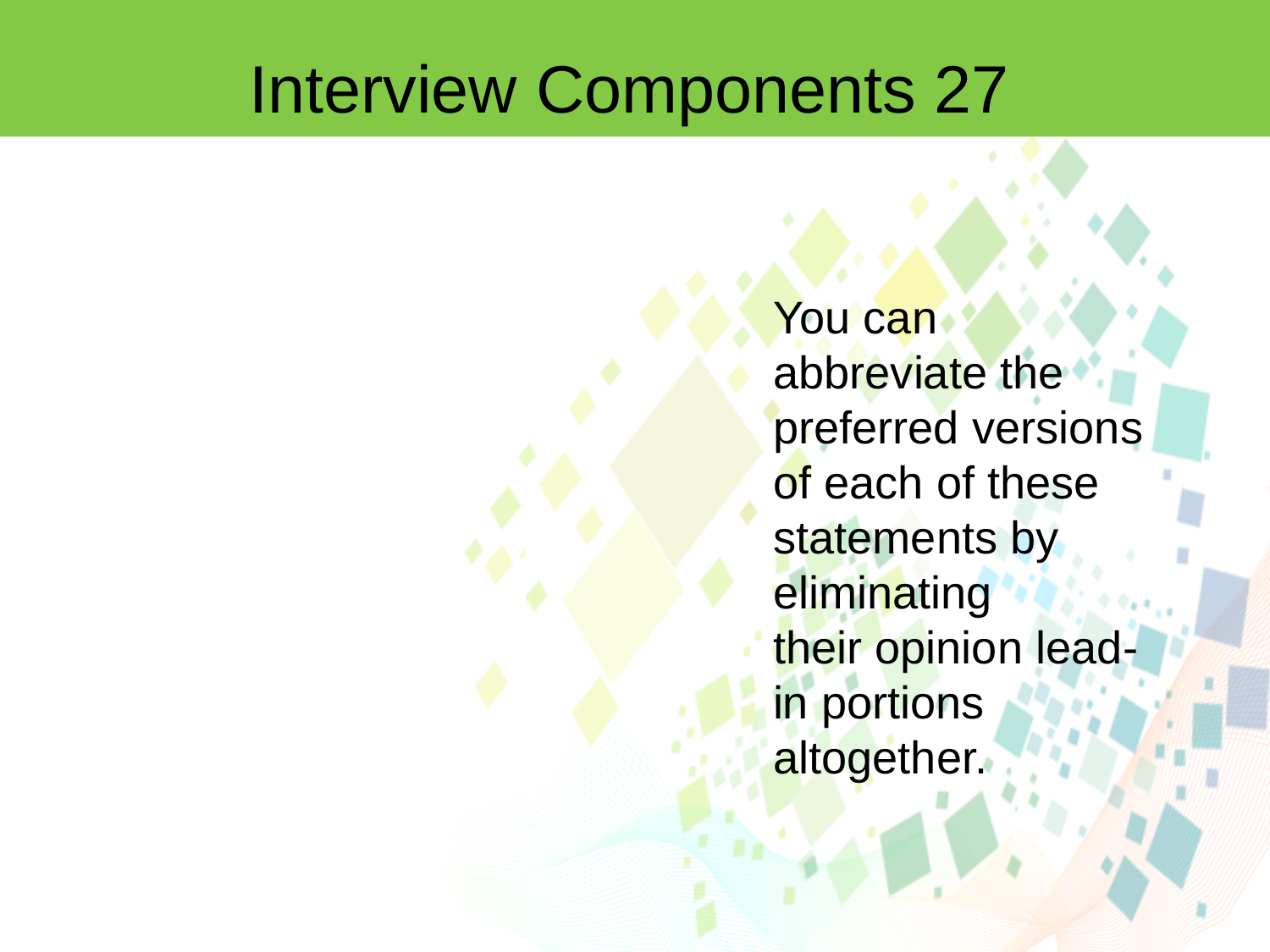

Interview Components 27
You can abbreviate the preferred versions of each of these statements by eliminating
their opinion lead-in portions altogether.